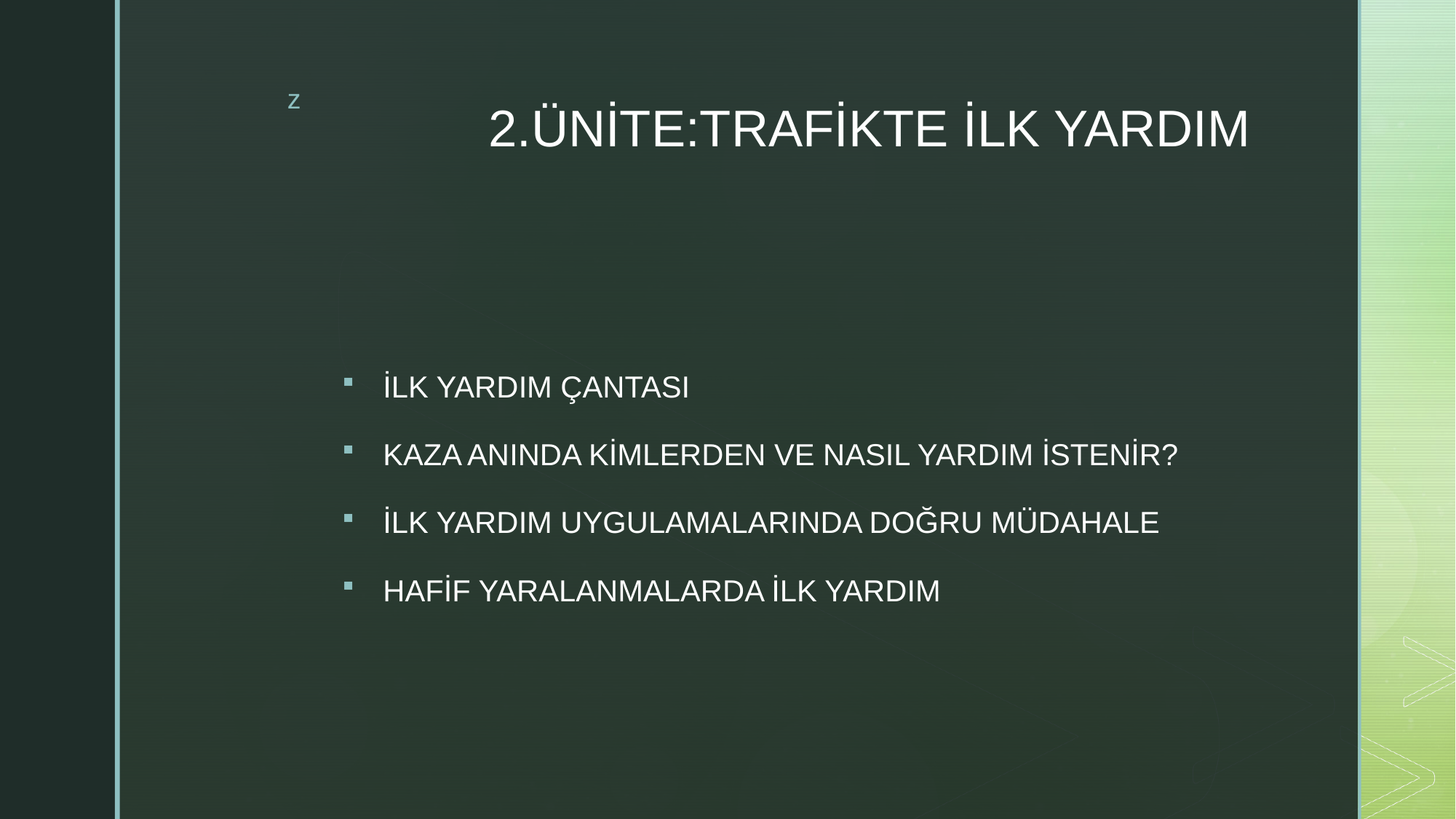

# 2.ÜNİTE:TRAFİKTE İLK YARDIM
İLK YARDIM ÇANTASI
KAZA ANINDA KİMLERDEN VE NASIL YARDIM İSTENİR?
İLK YARDIM UYGULAMALARINDA DOĞRU MÜDAHALE
HAFİF YARALANMALARDA İLK YARDIM